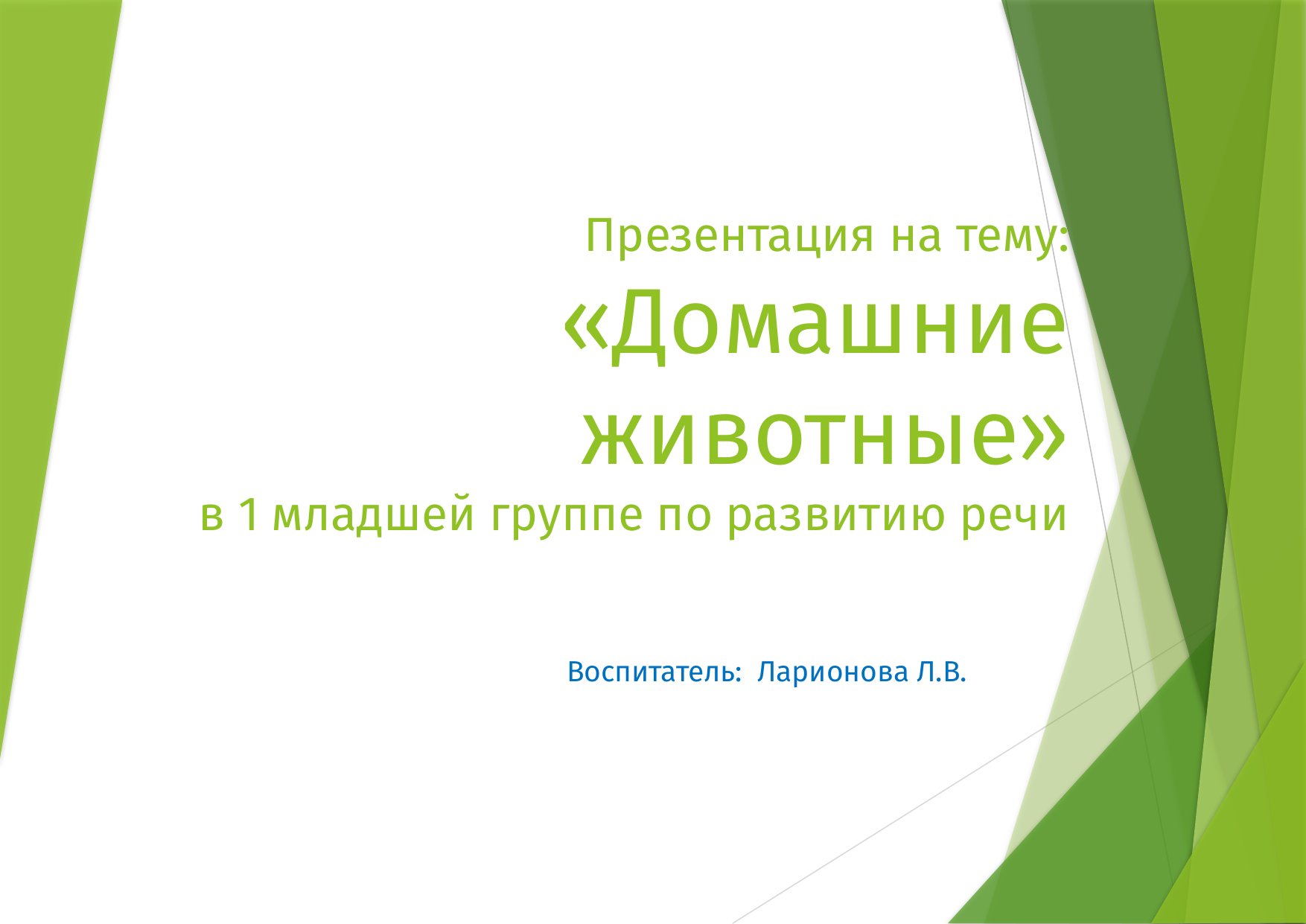

# Презентация на тему: «Домашние животные» в 1 младшей группе по развитию речи

Воспитатель:  Ларионова Л.В.